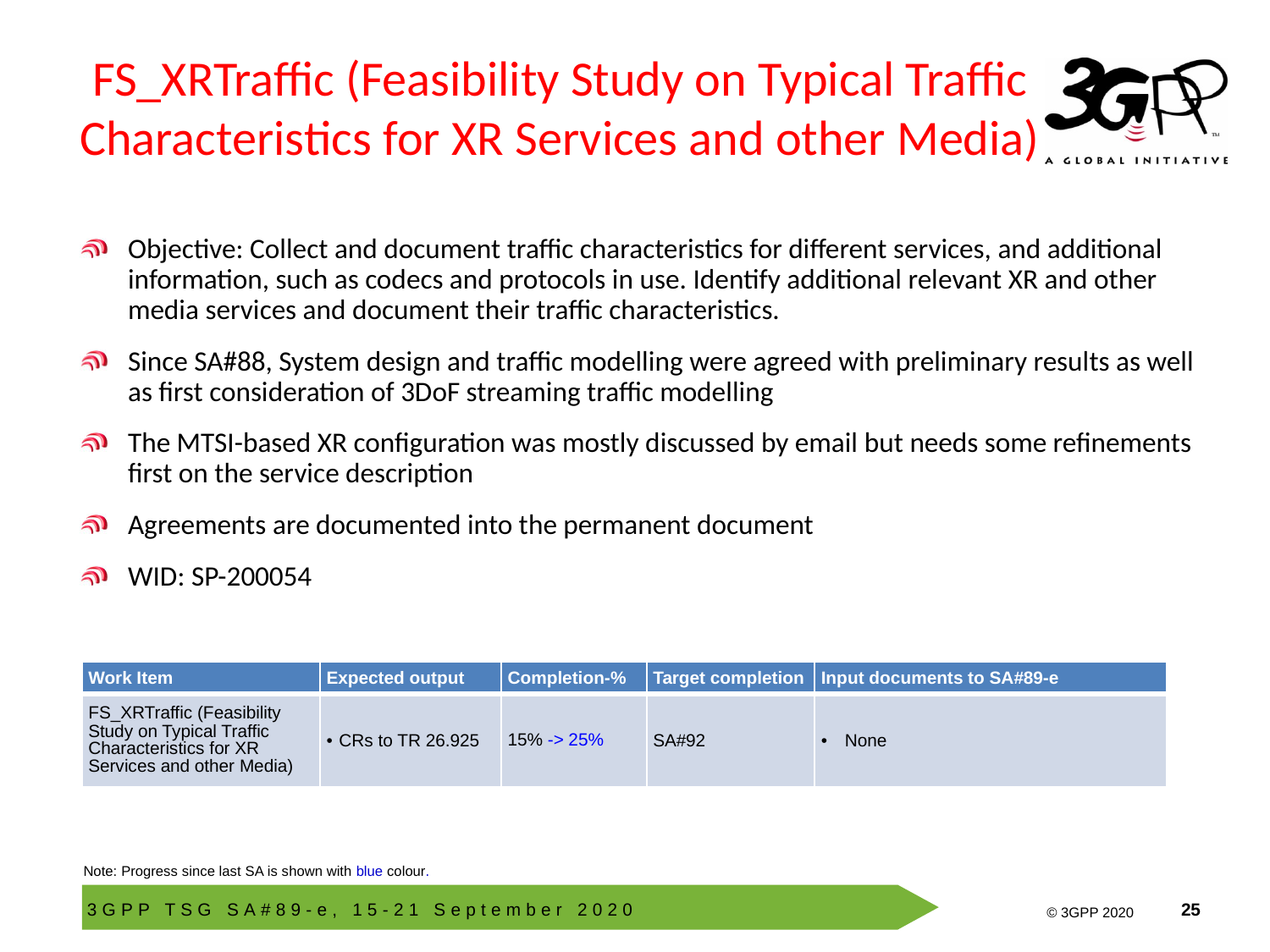

# FS_XRTraffic (Feasibility Study on Typical Traffic Characteristics for XR Services and other Media)
Objective: Collect and document traffic characteristics for different services, and additional information, such as codecs and protocols in use. Identify additional relevant XR and other media services and document their traffic characteristics.
Since SA#88, System design and traffic modelling were agreed with preliminary results as well as first consideration of 3DoF streaming traffic modelling
The MTSI-based XR configuration was mostly discussed by email but needs some refinements first on the service description
Agreements are documented into the permanent document
WID: SP-200054

| Work Item | Expected output | Completion-% | Target completion | Input documents to SA#89-e |
| --- | --- | --- | --- | --- |
| FS\_XRTraffic (Feasibility Study on Typical Traffic Characteristics for XR Services and other Media) | CRs to TR 26.925 | 15% -> 25% | SA#92 | None |
Note: Progress since last SA is shown with blue colour.